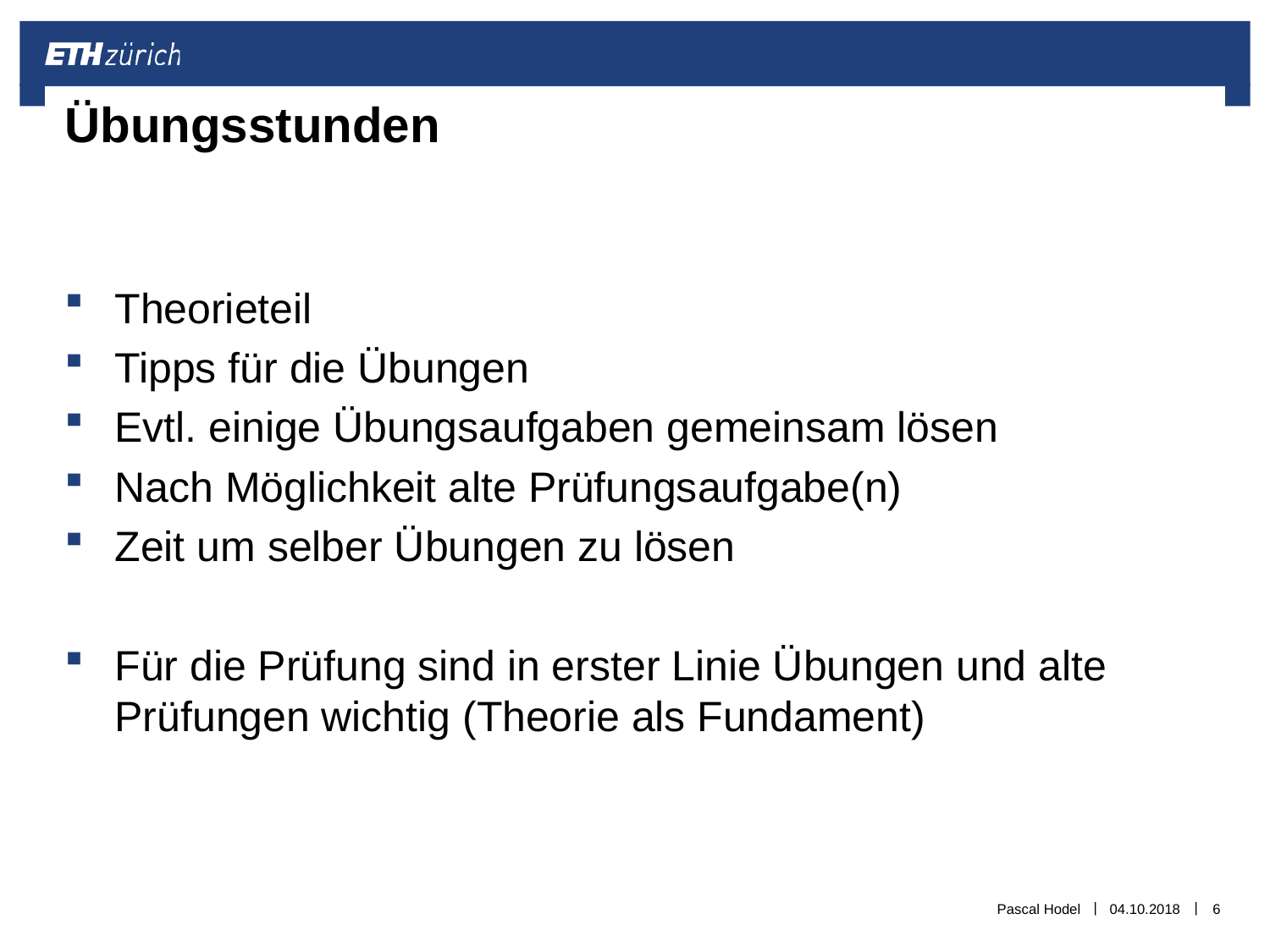

# Übungsstunden
Theorieteil
Tipps für die Übungen
Evtl. einige Übungsaufgaben gemeinsam lösen
Nach Möglichkeit alte Prüfungsaufgabe(n)
Zeit um selber Übungen zu lösen

Für die Prüfung sind in erster Linie Übungen und alte Prüfungen wichtig (Theorie als Fundament)
Pascal Hodel
04.10.2018
6